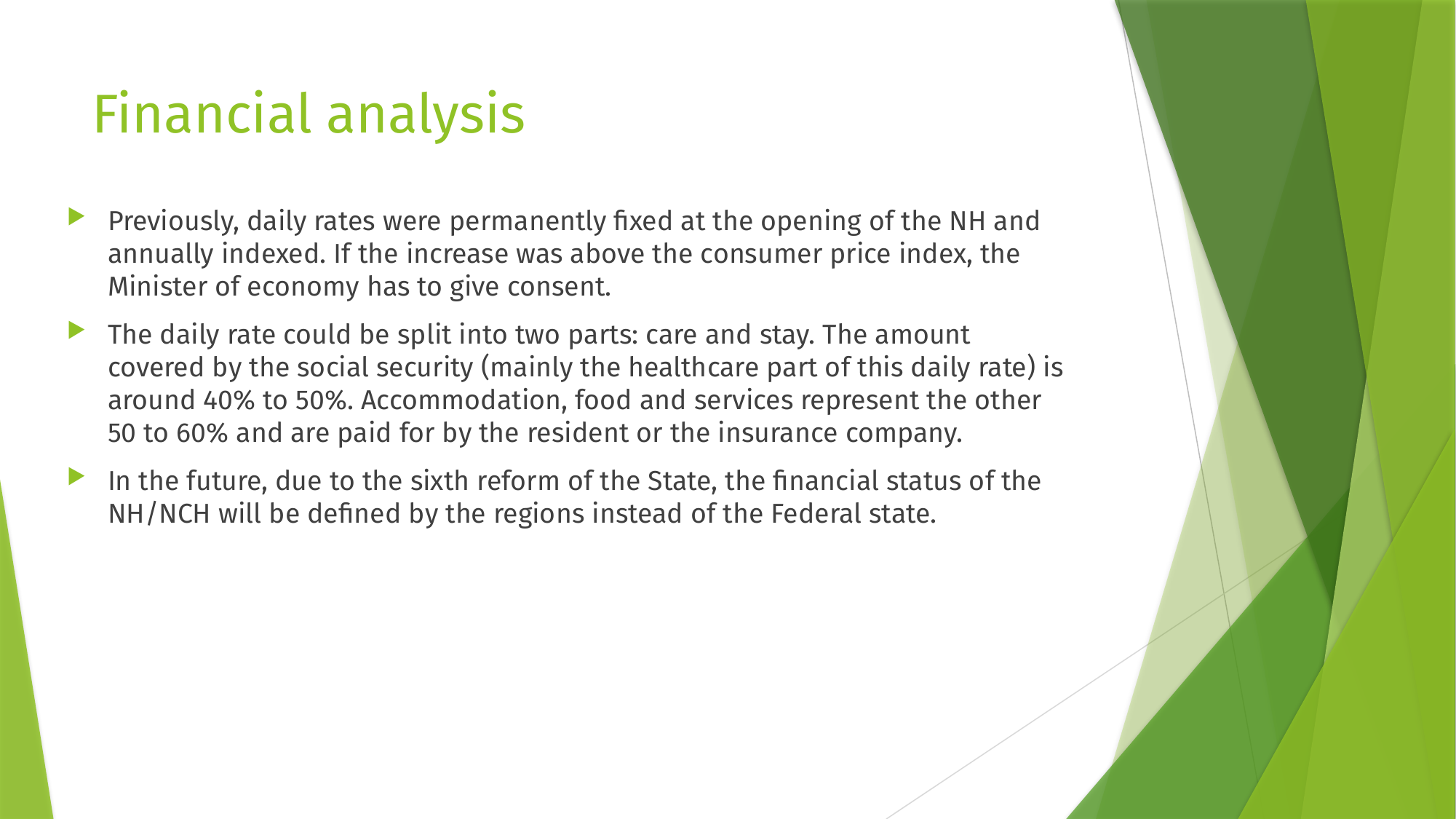

# Financial analysis
Previously, daily rates were permanently fixed at the opening of the NH and annually indexed. If the increase was above the consumer price index, the Minister of economy has to give consent.
The daily rate could be split into two parts: care and stay. The amount covered by the social security (mainly the healthcare part of this daily rate) is around 40% to 50%. Accommodation, food and services represent the other 50 to 60% and are paid for by the resident or the insurance company.
In the future, due to the sixth reform of the State, the financial status of the NH/NCH will be defined by the regions instead of the Federal state.